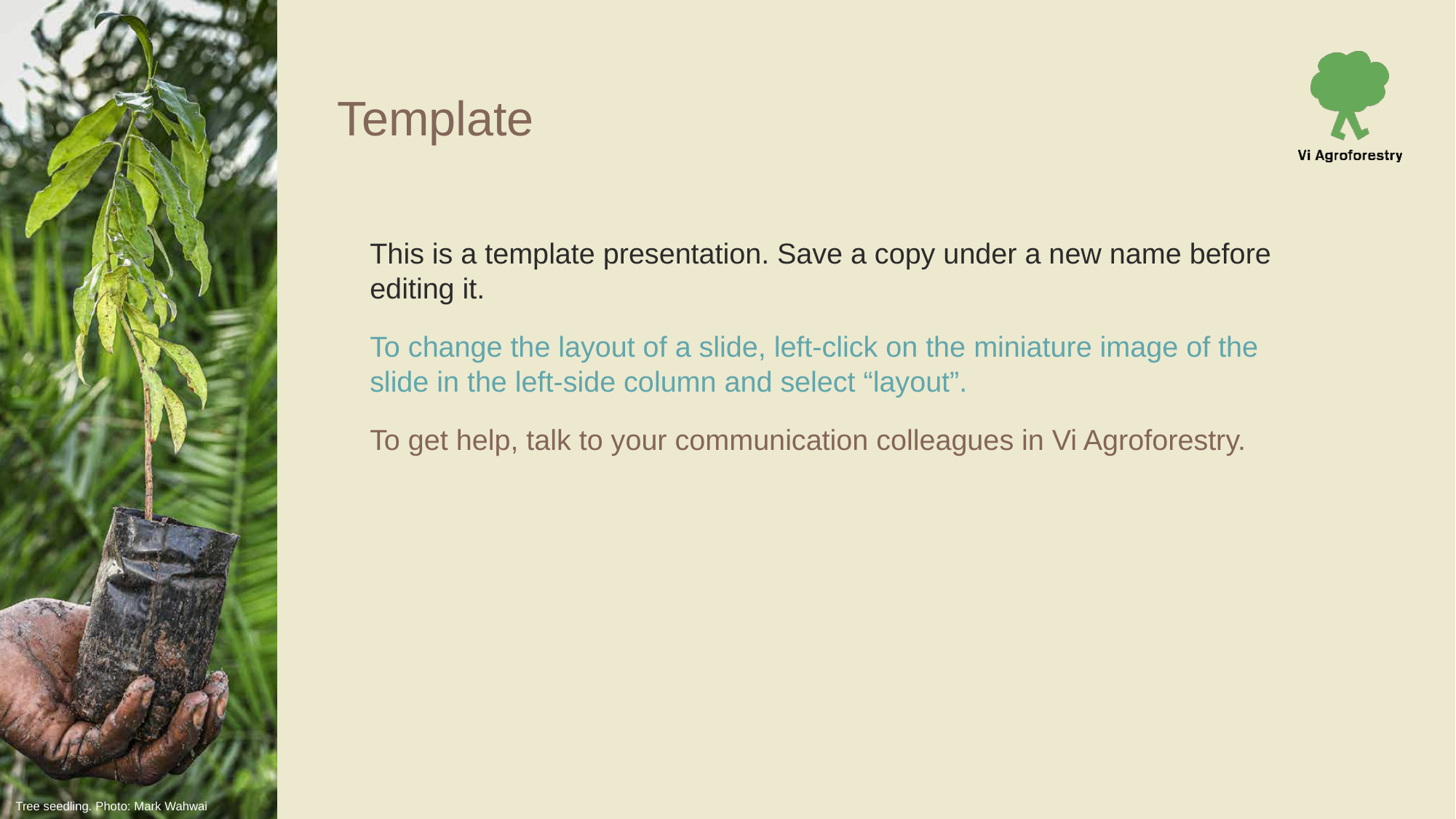

# Template
This is a template presentation. Save a copy under a new name before editing it.
To change the layout of a slide, left-click on the miniature image of the slide in the left-side column and select “layout”.
To get help, talk to your communication colleagues in Vi Agroforestry.